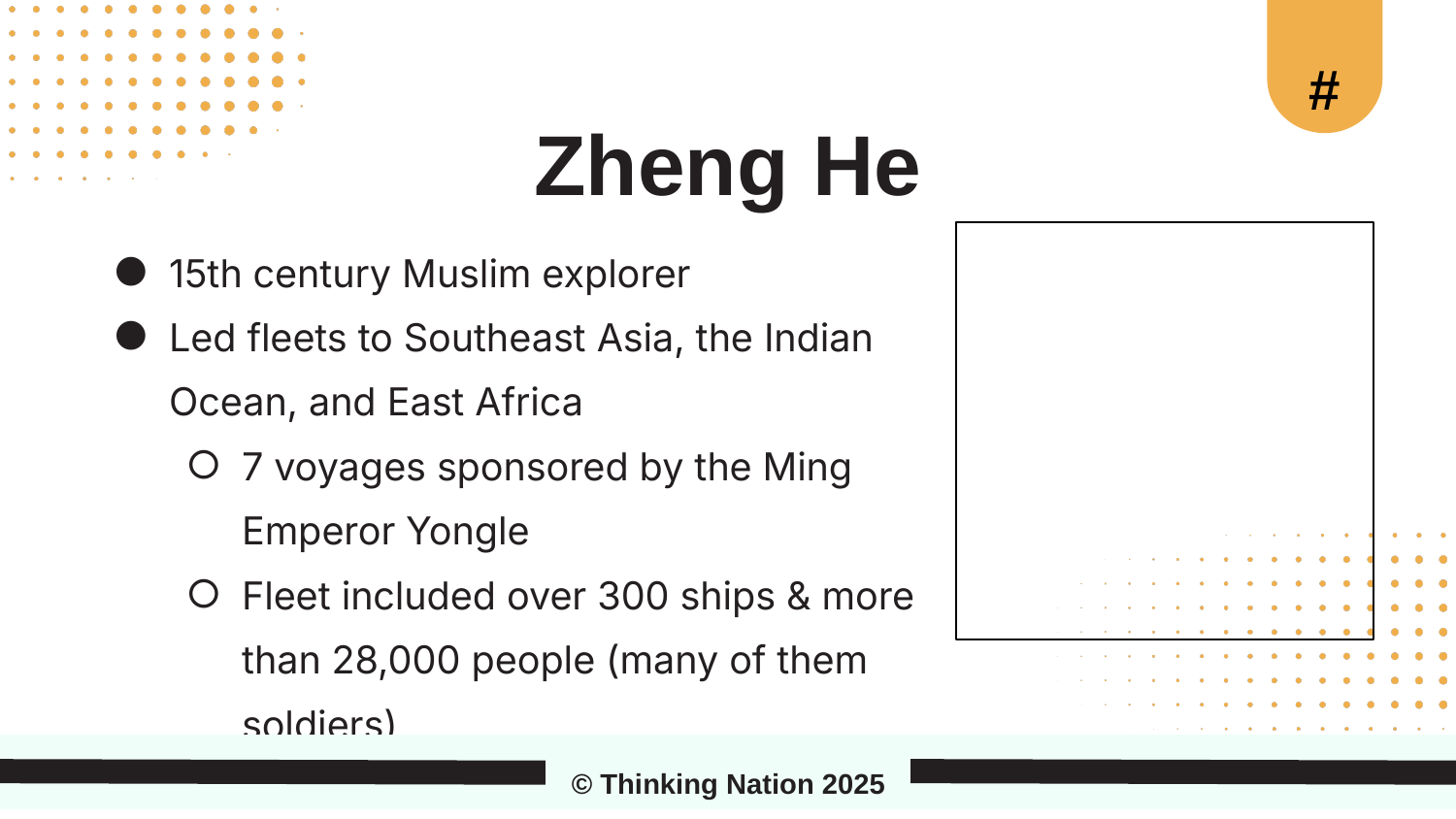

#
Zheng He

15th century Muslim explorer
Led fleets to Southeast Asia, the Indian Ocean, and East Africa
7 voyages sponsored by the Ming Emperor Yongle
Fleet included over 300 ships & more than 28,000 people (many of them soldiers)

© Thinking Nation 2025